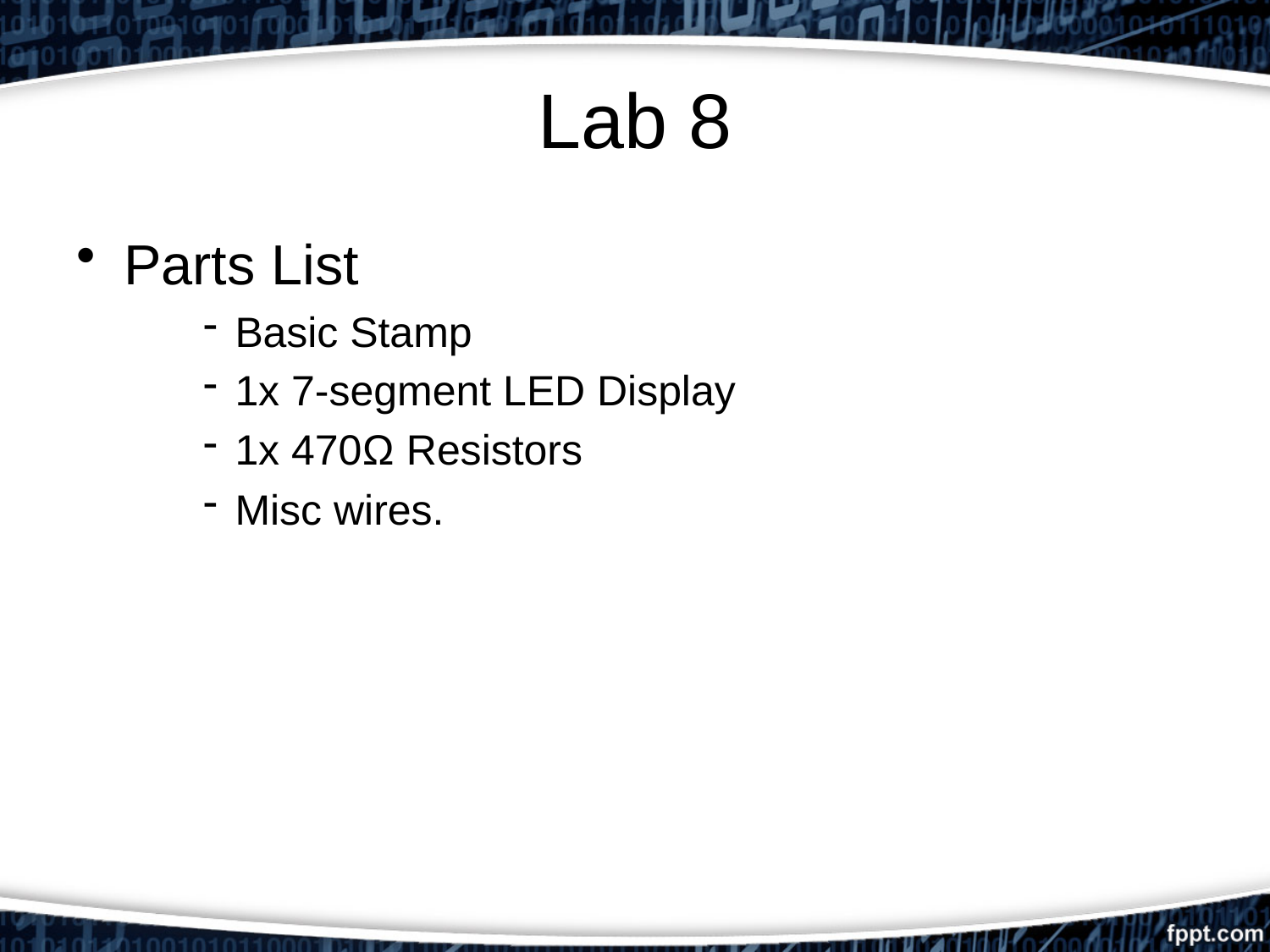

# Lab 8
Parts List
Basic Stamp
1x 7-segment LED Display
1x 470Ω Resistors
Misc wires.